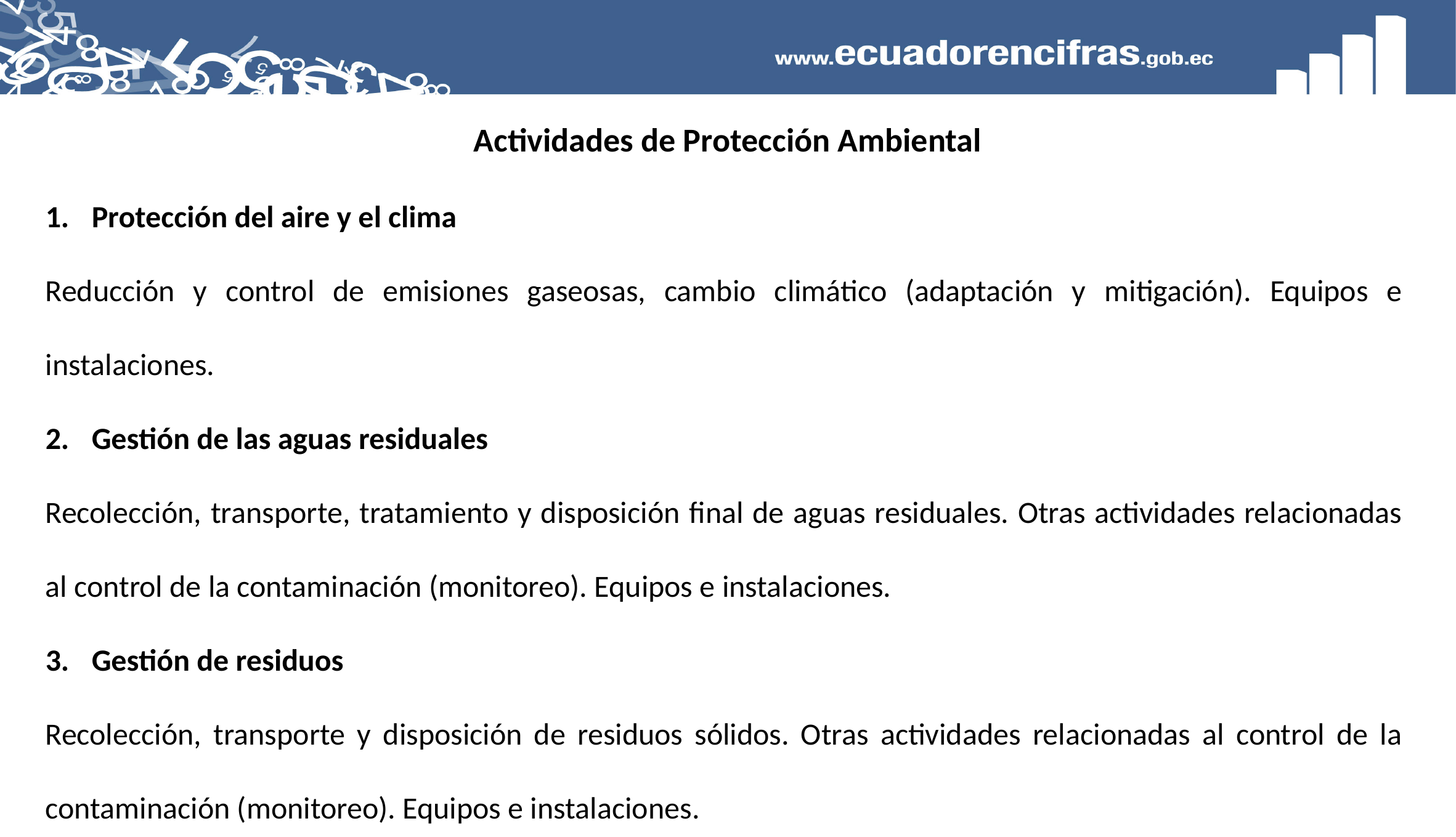

Actividades de Protección Ambiental
Protección del aire y el clima
Reducción y control de emisiones gaseosas, cambio climático (adaptación y mitigación). Equipos e instalaciones.
Gestión de las aguas residuales
Recolección, transporte, tratamiento y disposición final de aguas residuales. Otras actividades relacionadas al control de la contaminación (monitoreo). Equipos e instalaciones.
Gestión de residuos
Recolección, transporte y disposición de residuos sólidos. Otras actividades relacionadas al control de la contaminación (monitoreo). Equipos e instalaciones.